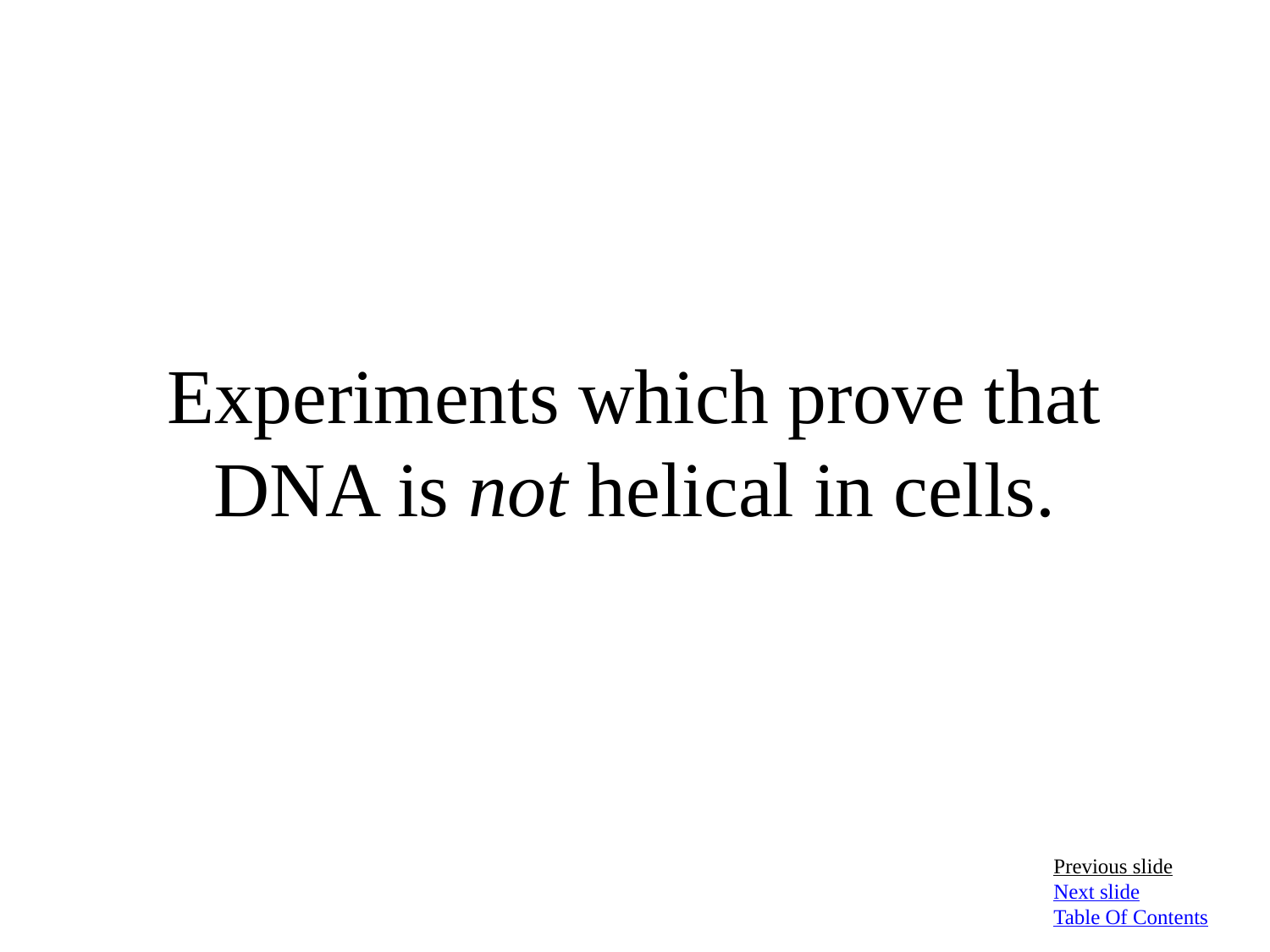

Experiments which prove that DNA is not helical in cells.
Previous slide
Next slide
Table Of Contents